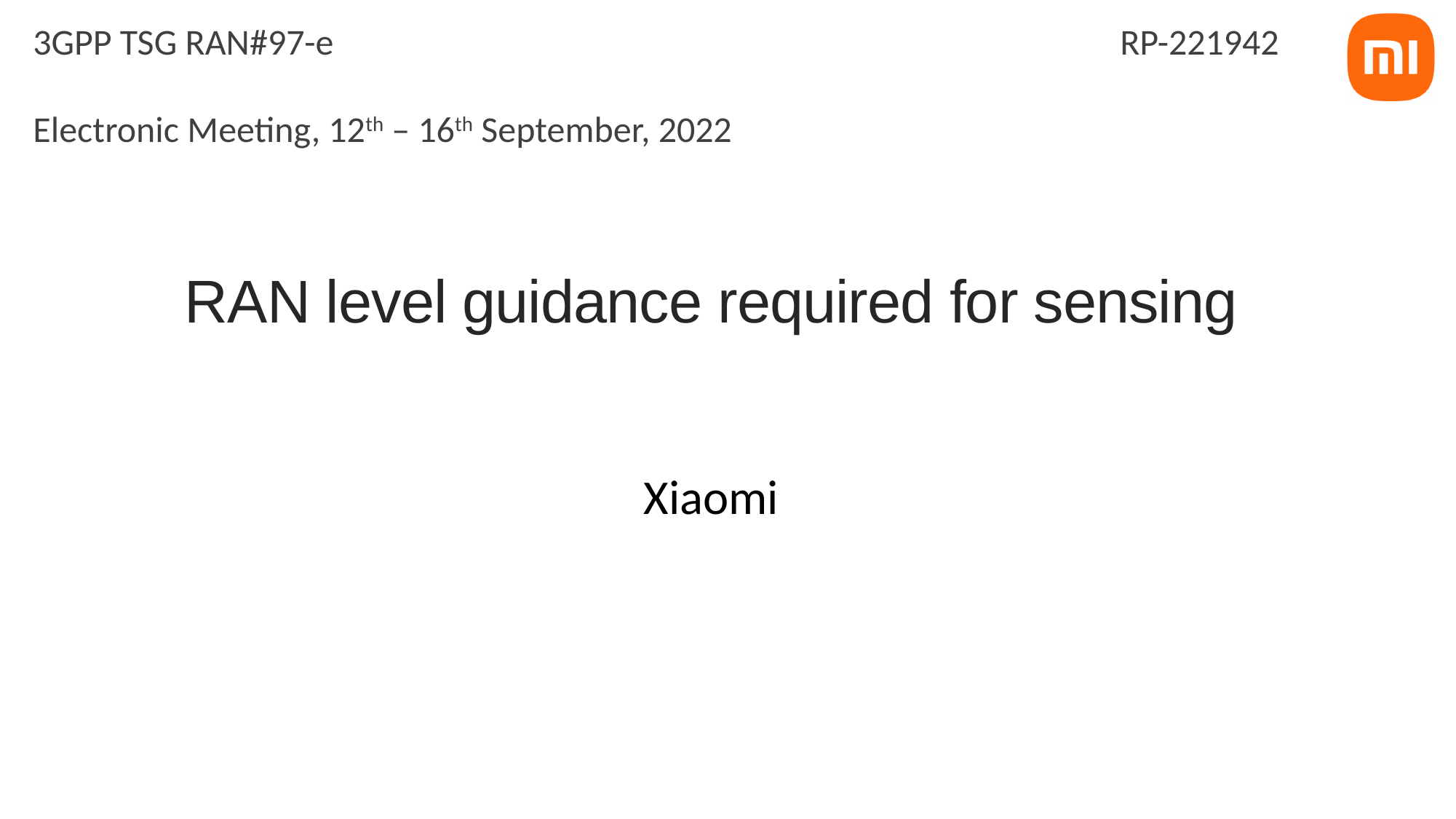

3GPP TSG RAN#97-e
Electronic Meeting, 12th – 16th September, 2022
RP-221942
# RAN level guidance required for sensing
Xiaomi